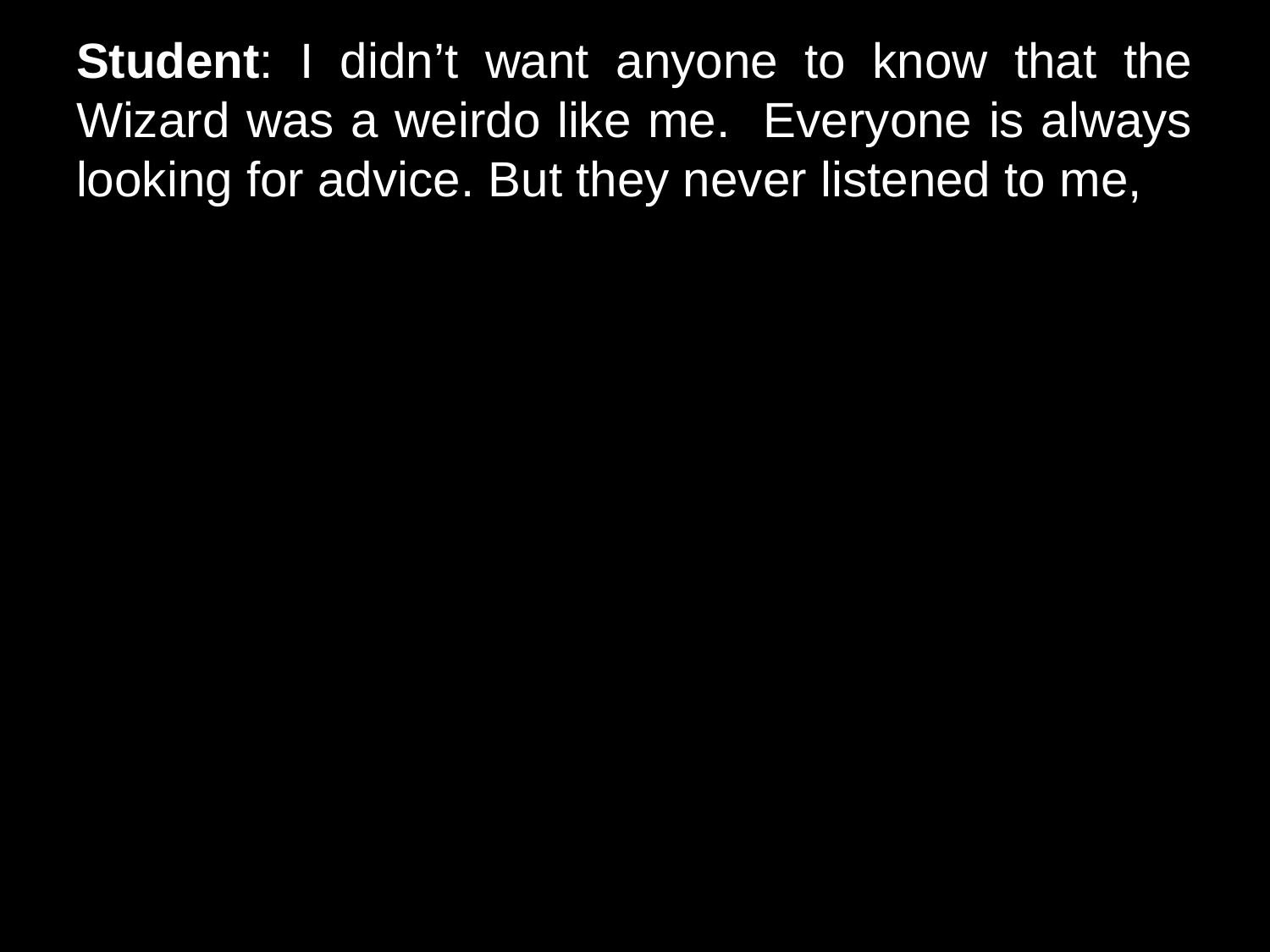

# Student: I didn’t want anyone to know that the Wizard was a weirdo like me.  Everyone is always looking for advice. But they never listened to me,